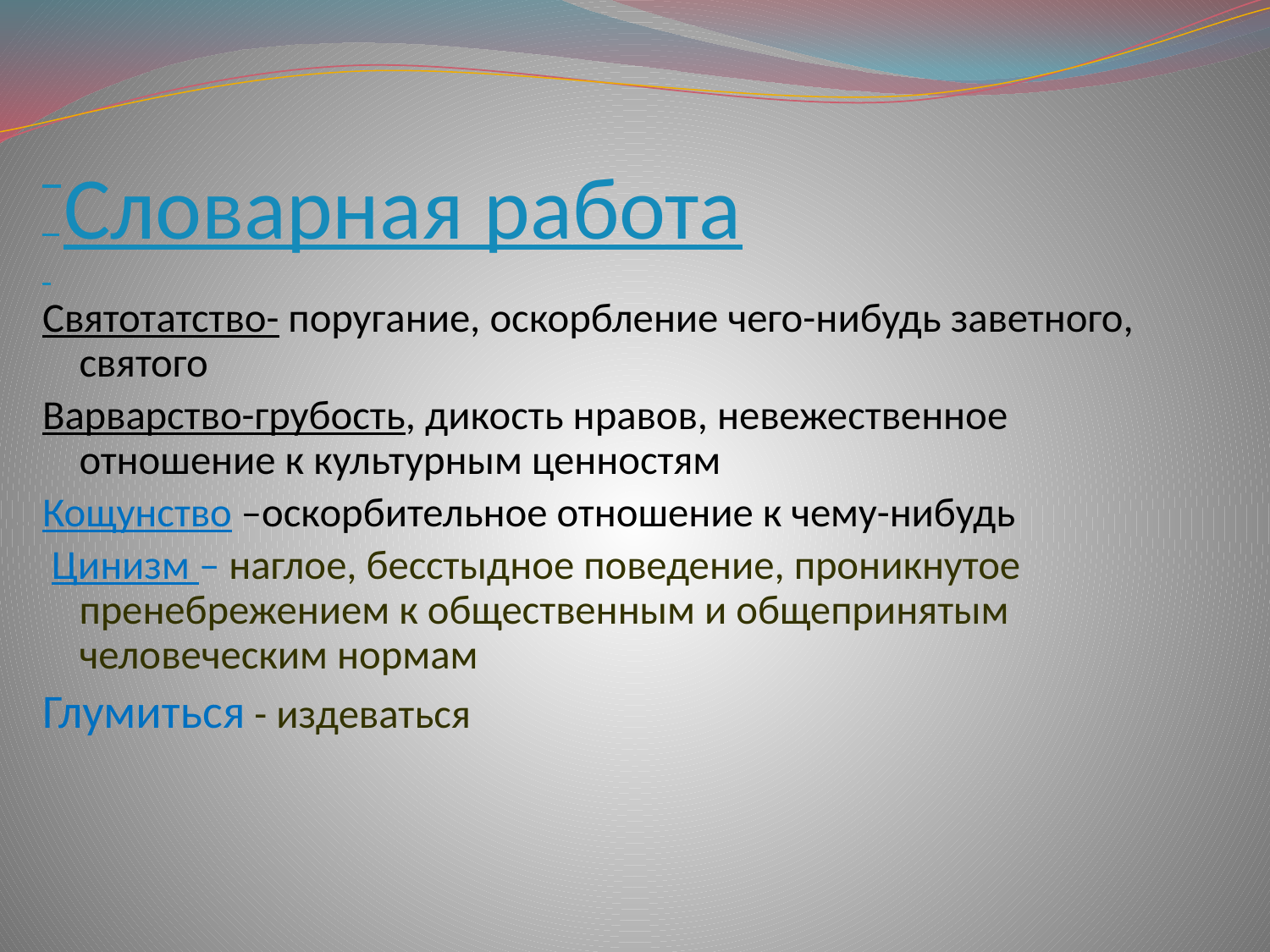

Святотатство- поругание, оскорбление чего-нибудь заветного,   святого
Варварство-грубость, дикость нравов, невежественное отношение к культурным ценностям
Кощунство –оскорбительное отношение к чему-нибудь
 Цинизм – наглое, бесстыдное поведение, проникнутое пренебрежением к общественным и общепринятым человеческим нормам
Глумиться - издеваться

# Словарная работа